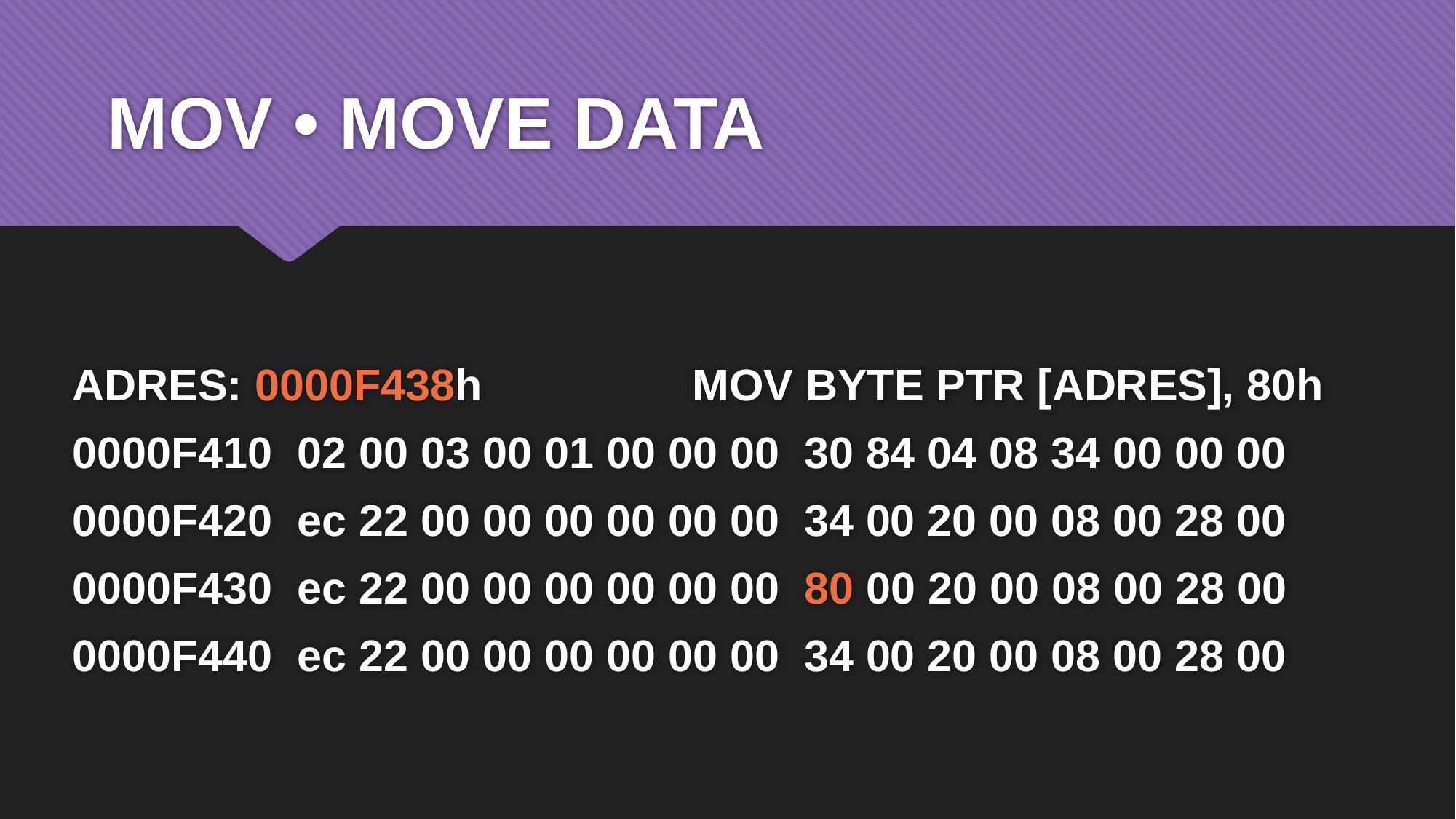

# MOV • MOVE DATA
ADRES: 0000F438h                 MOV BYTE PTR [ADRES], 80h
0000F410  02 00 03 00 01 00 00 00  30 84 04 08 34 00 00 00
0000F420  ec 22 00 00 00 00 00 00  34 00 20 00 08 00 28 00
0000F430  ec 22 00 00 00 00 00 00  80 00 20 00 08 00 28 00
0000F440  ec 22 00 00 00 00 00 00  34 00 20 00 08 00 28 00